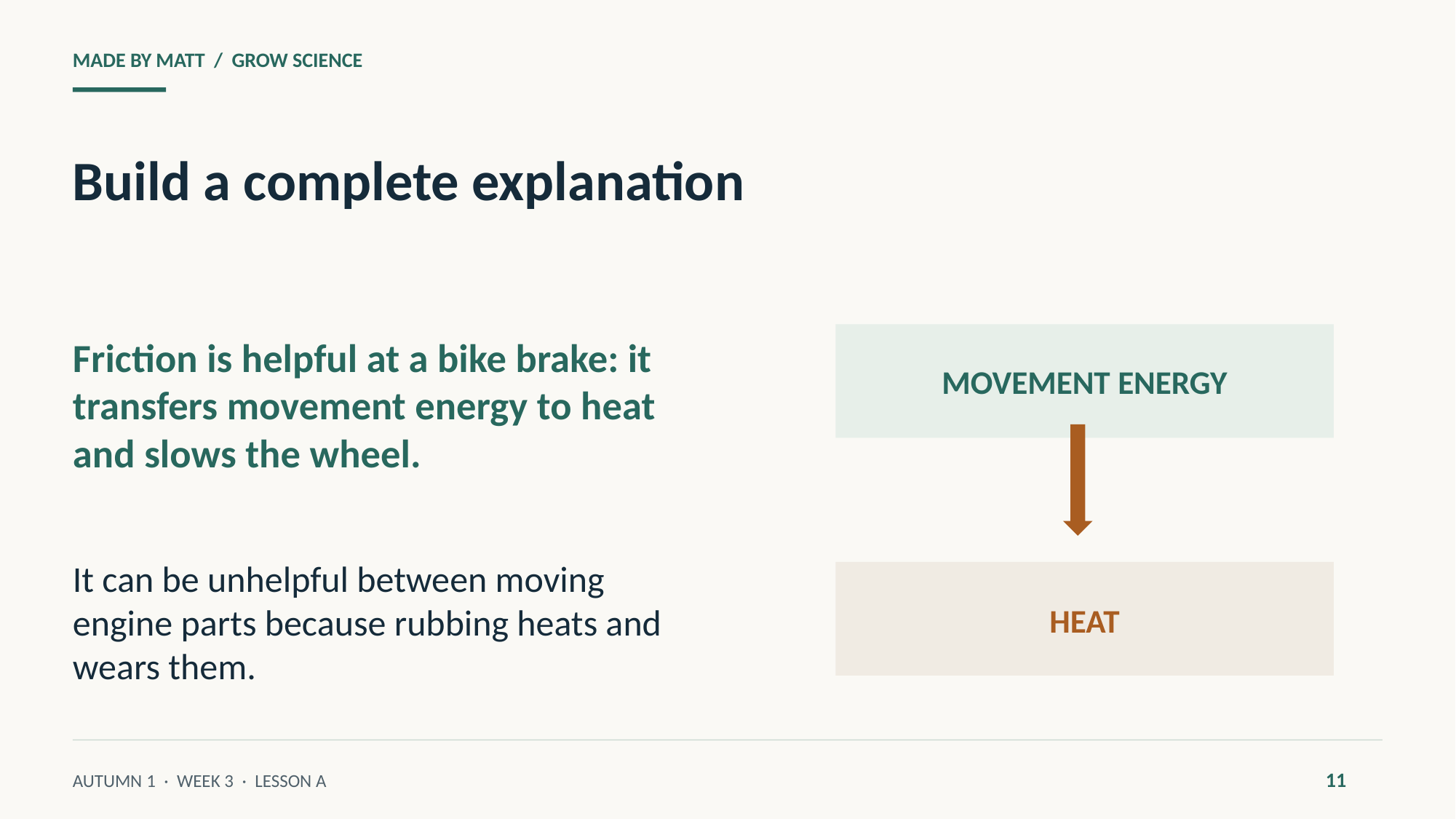

MADE BY MATT  /  GROW SCIENCE

Build a complete explanation
Friction is helpful at a bike brake: it transfers movement energy to heat and slows the wheel.

MOVEMENT ENERGY

It can be unhelpful between moving engine parts because rubbing heats and wears them.

HEAT

11
AUTUMN 1  ·  WEEK 3  ·  LESSON A